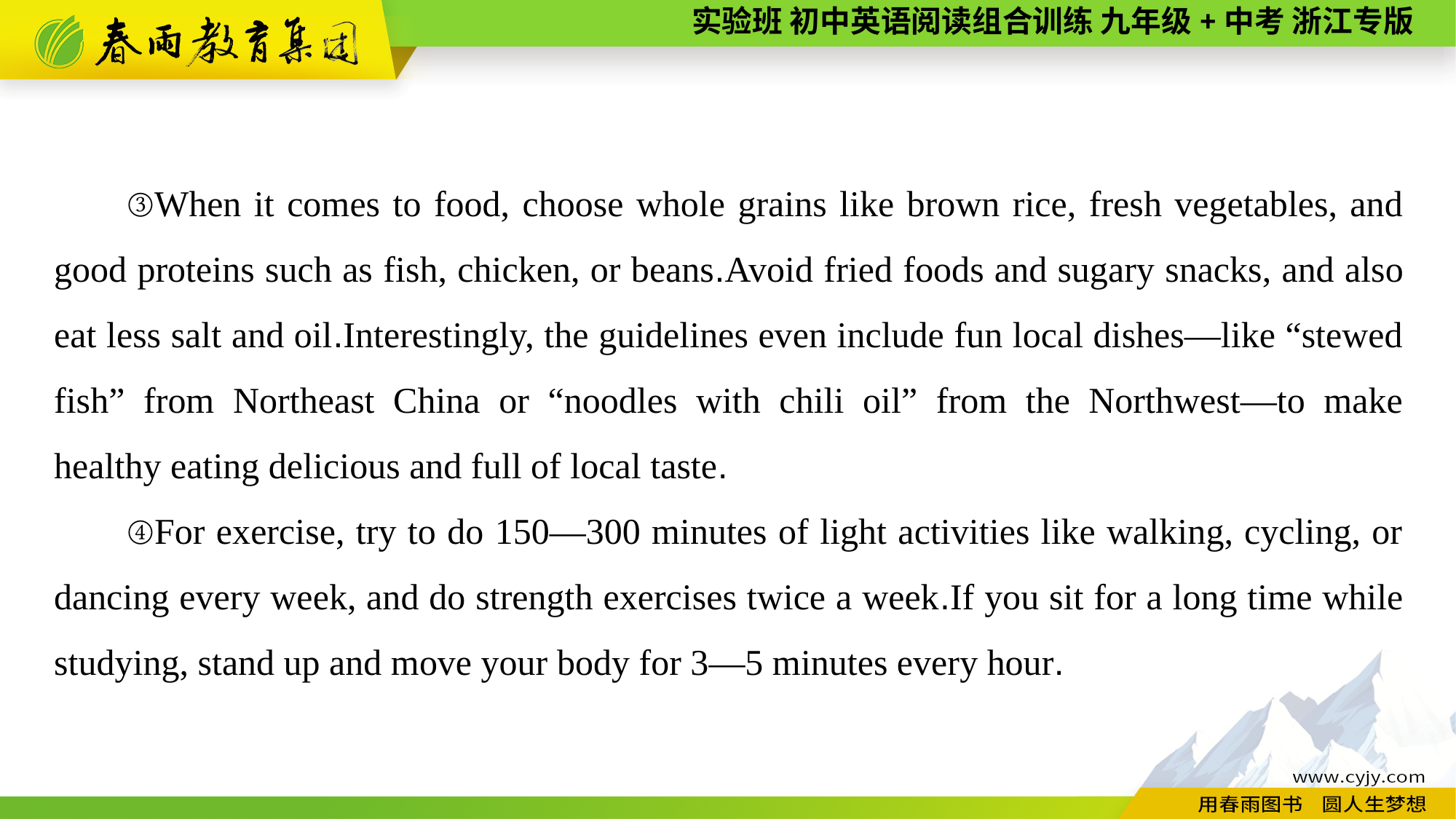

③When it comes to food, choose whole grains like brown rice, fresh vegetables, and good proteins such as fish, chicken, or beans.Avoid fried foods and sugary snacks, and also eat less salt and oil.Interestingly, the guidelines even include fun local dishes—like “stewed fish” from Northeast China or “noodles with chili oil” from the Northwest—to make healthy eating delicious and full of local taste.
④For exercise, try to do 150—300 minutes of light activities like walking, cycling, or dancing every week, and do strength exercises twice a week.If you sit for a long time while studying, stand up and move your body for 3—5 minutes every hour.